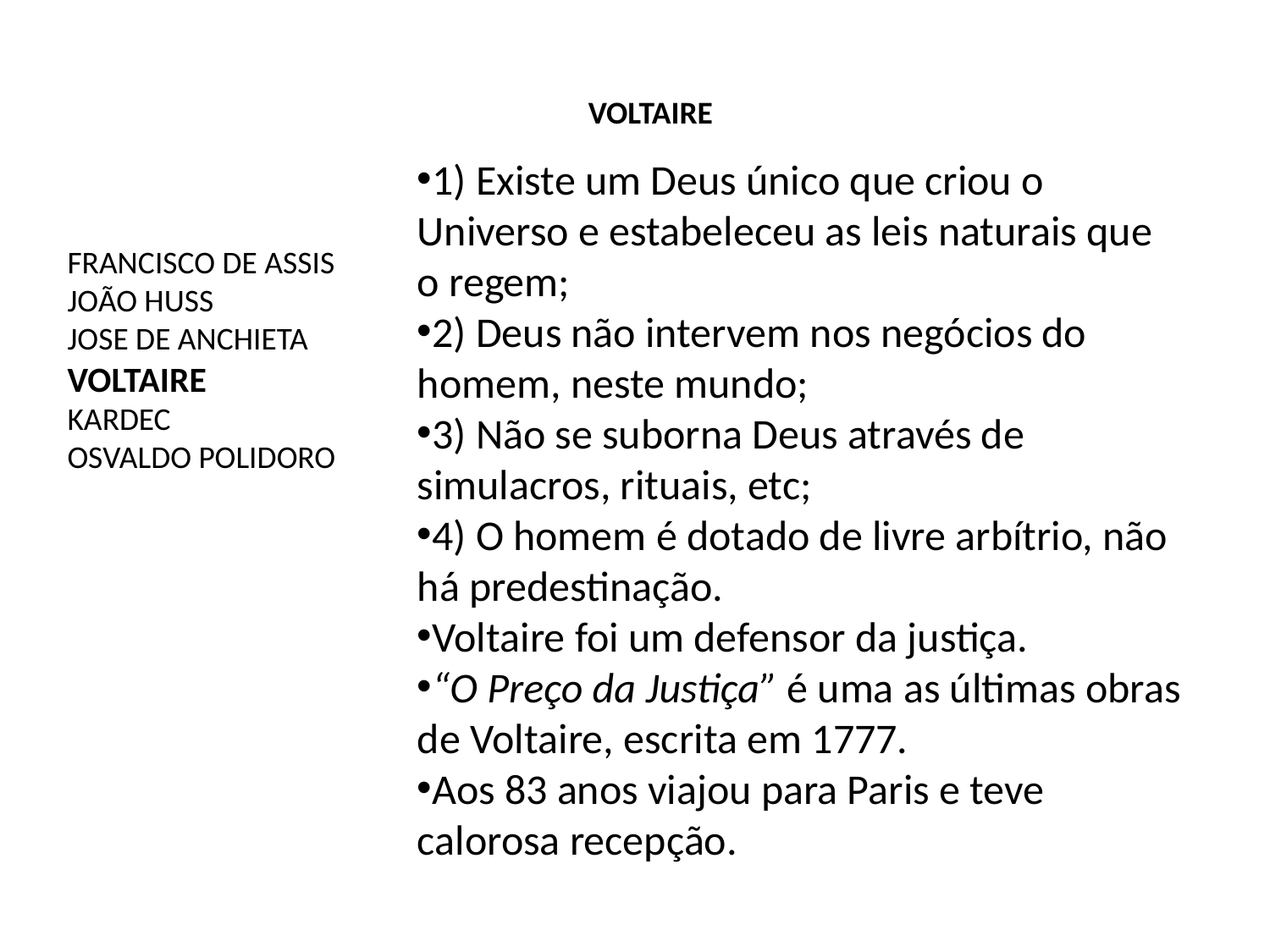

VOLTAIRE
1) Existe um Deus único que criou o Universo e estabeleceu as leis naturais que o regem;
2) Deus não intervem nos negócios do homem, neste mundo;
3) Não se suborna Deus através de simulacros, rituais, etc;
4) O homem é dotado de livre arbítrio, não há predestinação.
Voltaire foi um defensor da justiça.
“O Preço da Justiça” é uma as últimas obras de Voltaire, escrita em 1777.
Aos 83 anos viajou para Paris e teve  calorosa recepção.
FRANCISCO DE ASSIS
JOÃO HUSS
JOSE DE ANCHIETA
VOLTAIRE
KARDEC
OSVALDO POLIDORO